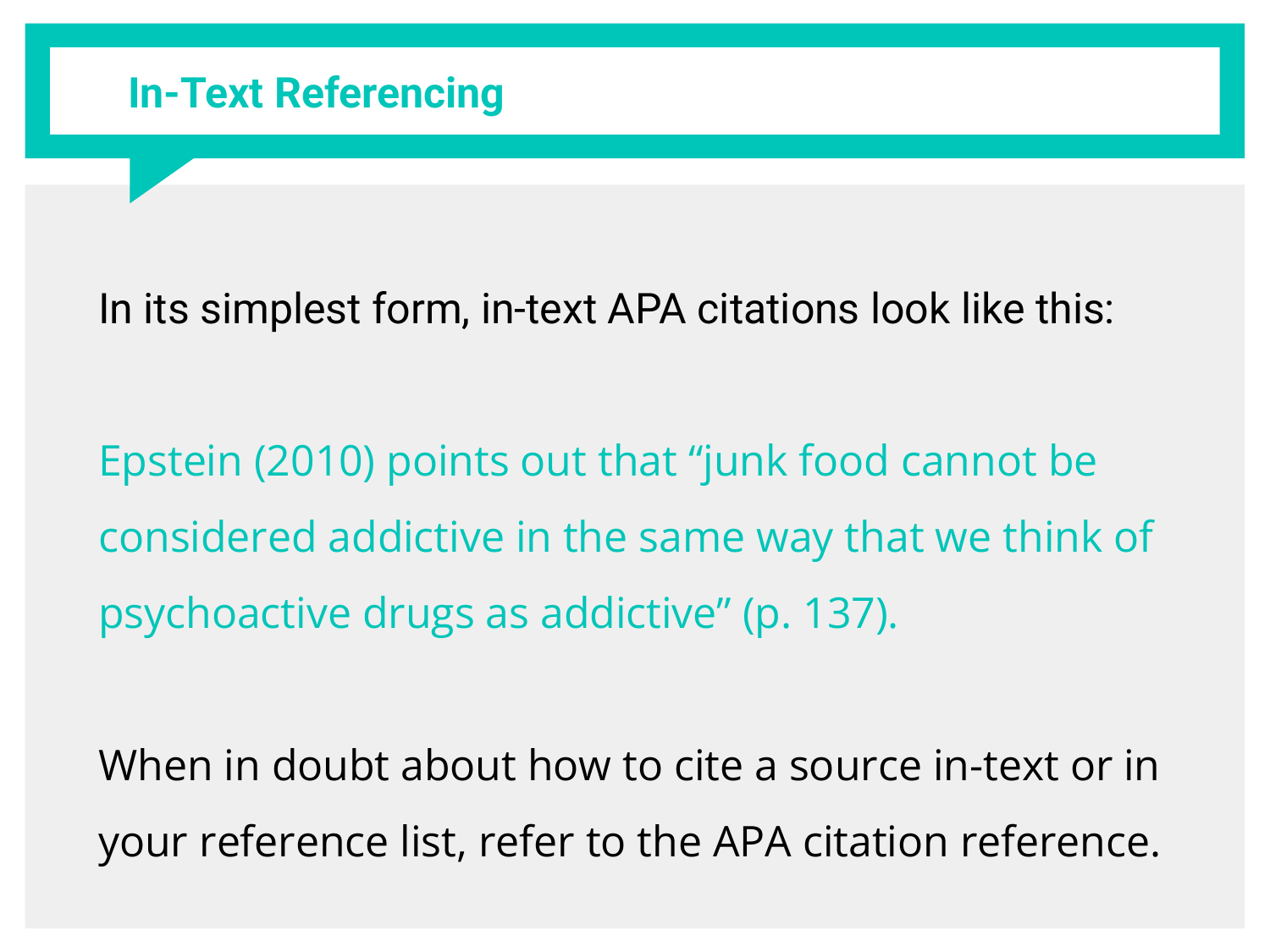

# In-Text Referencing
In its simplest form, in-text APA citations look like this:

Epstein (2010) points out that “junk food cannot be considered addictive in the same way that we think of psychoactive drugs as addictive” (p. 137).

When in doubt about how to cite a source in-text or in your reference list, refer to the APA citation reference.